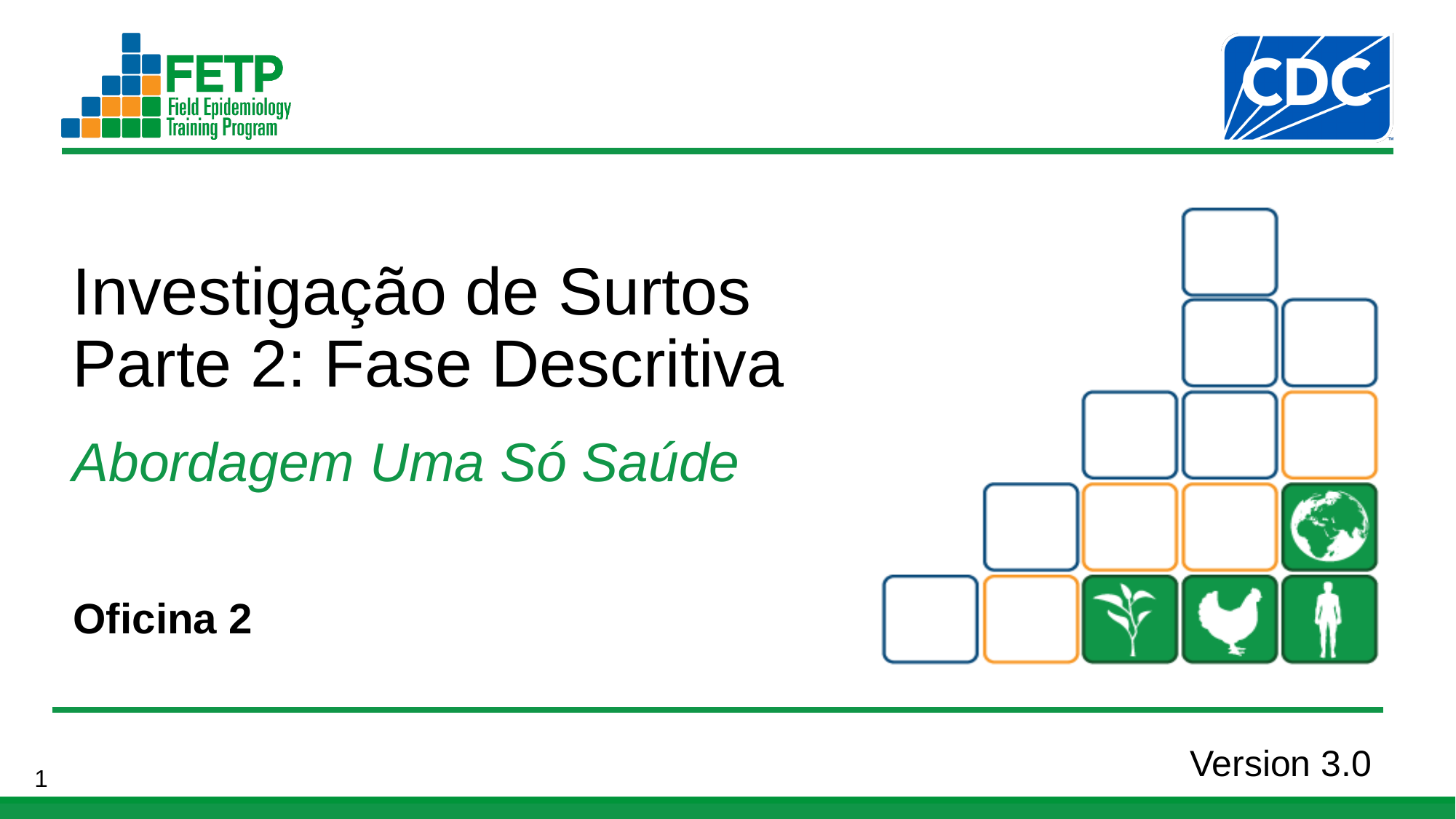

Investigação de Surtos
Parte 2: Fase Descritiva
Oficina 2